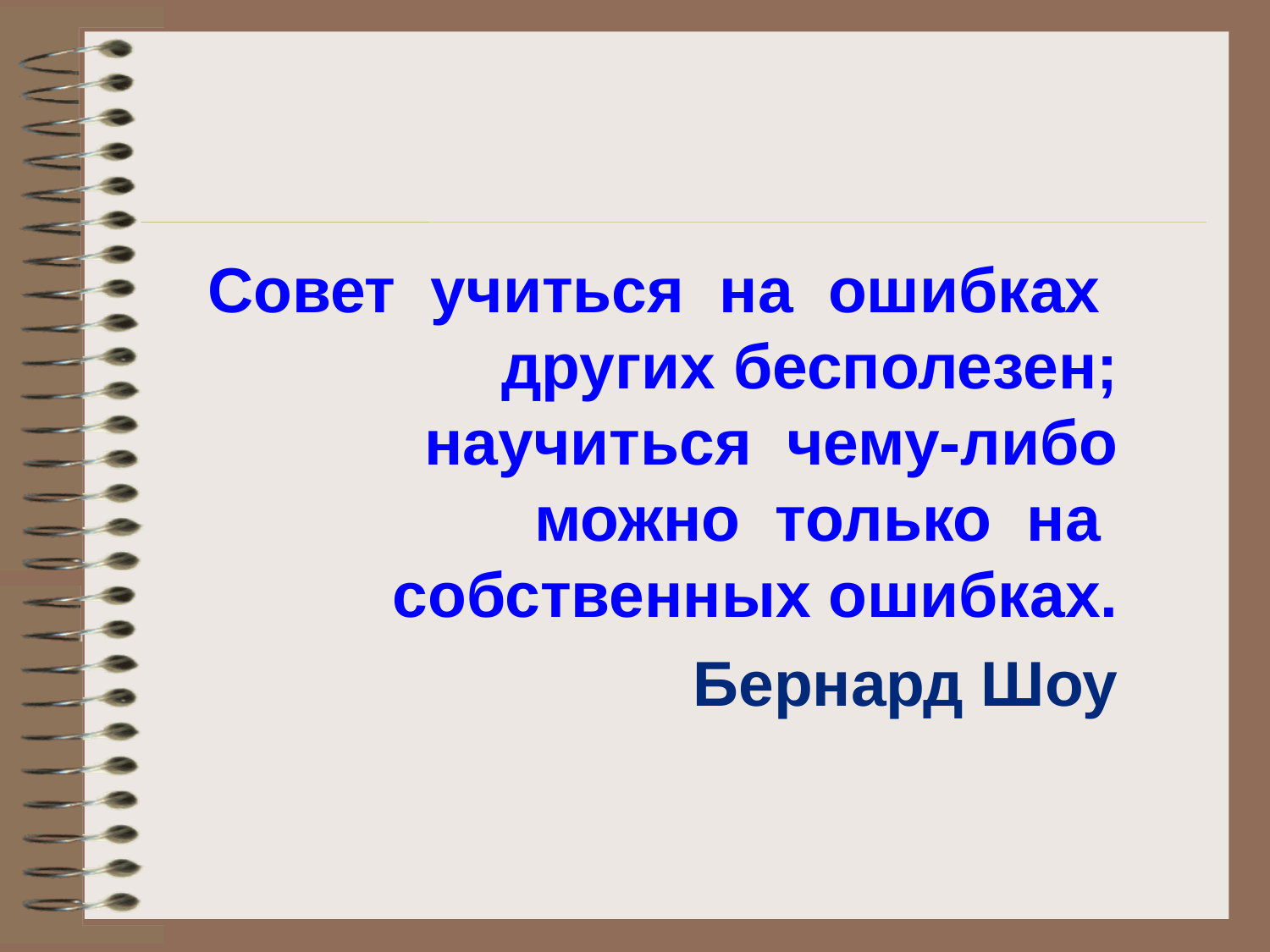

#
Совет  учиться  на  ошибках  других бесполезен; научиться  чему-либо можно  только  на  собственных ошибках.
Бернард Шоу